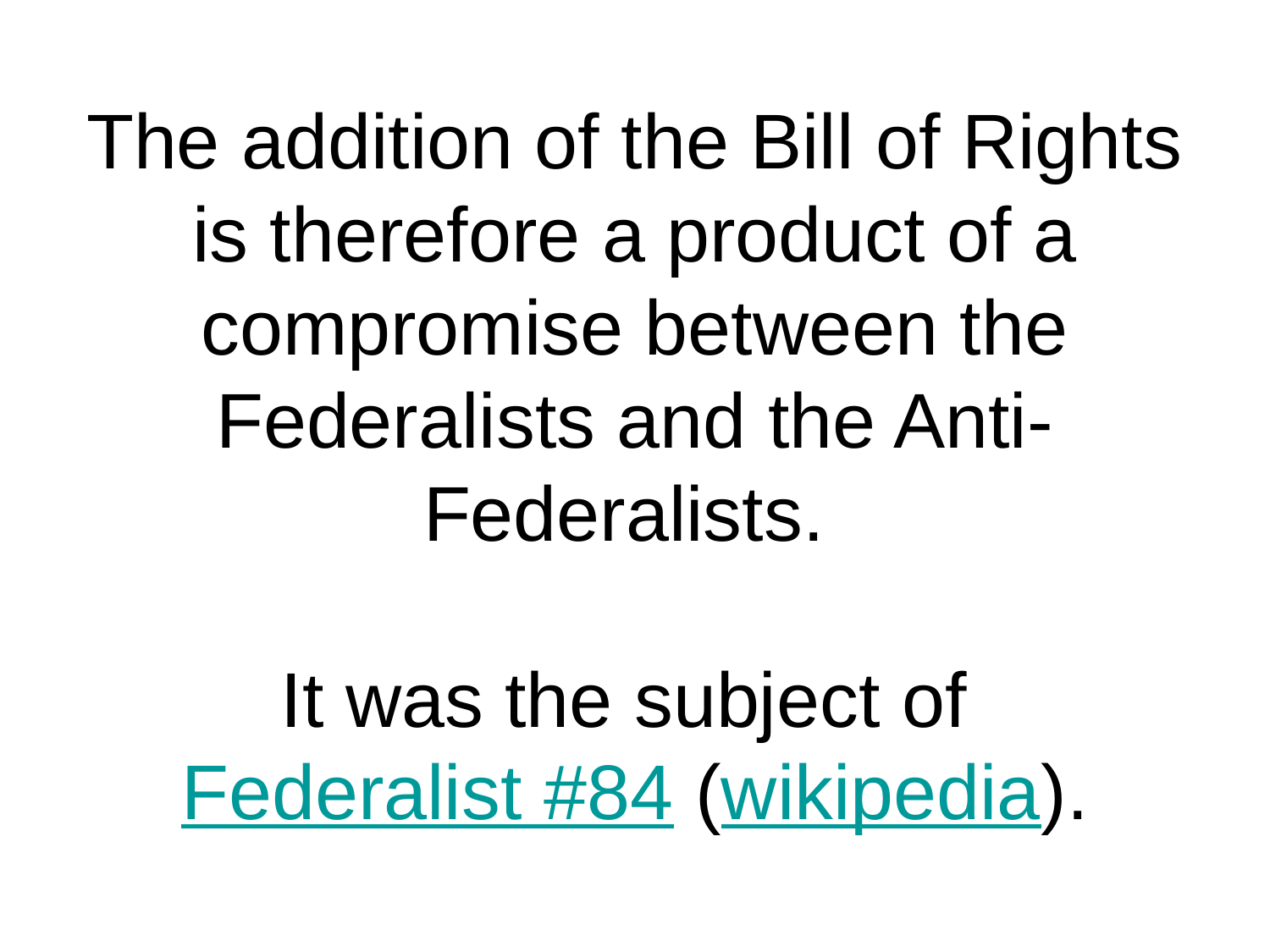

# The addition of the Bill of Rights is therefore a product of a compromise between the Federalists and the Anti-Federalists. It was the subject of Federalist #84 (wikipedia).